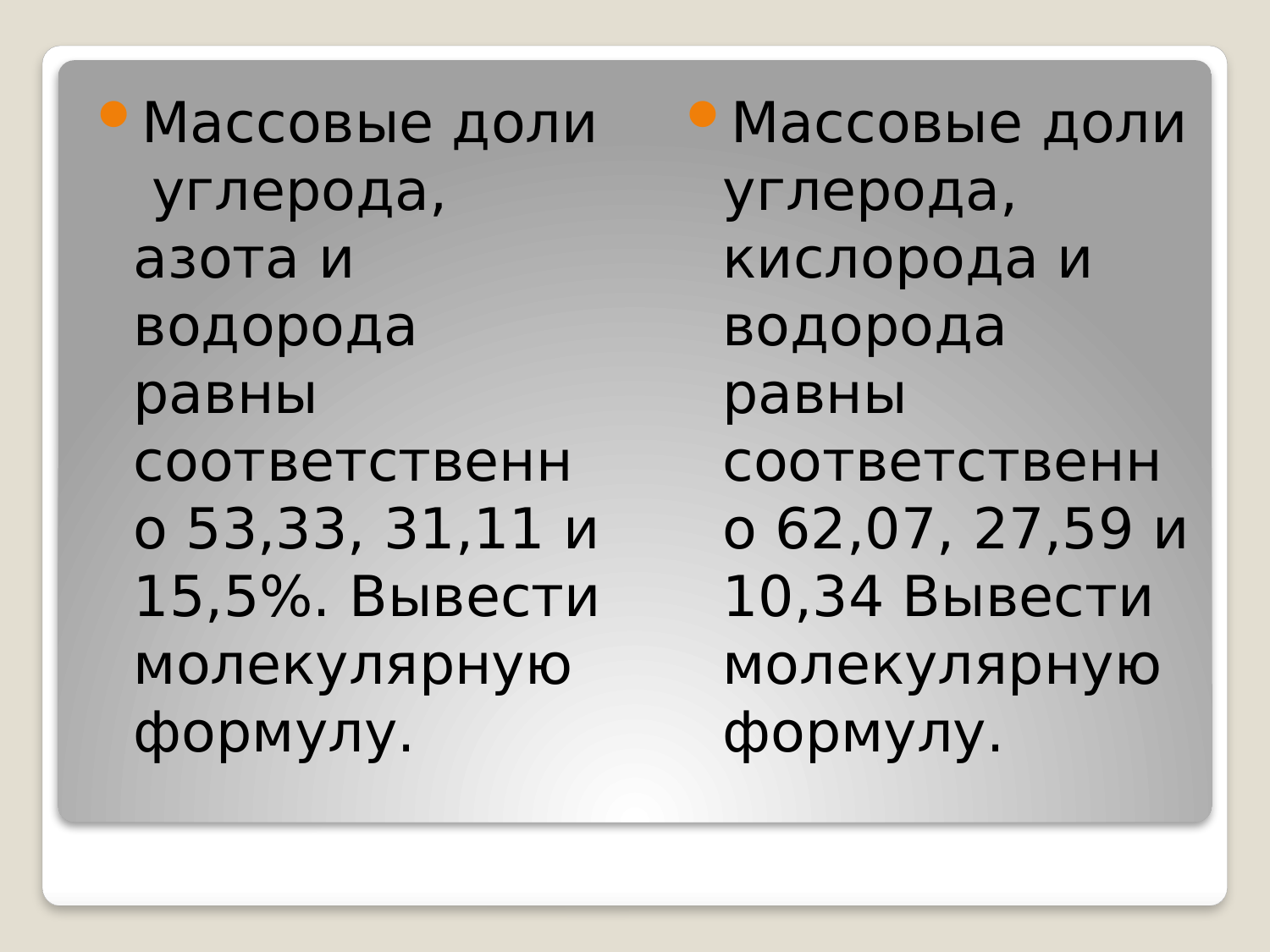

Массовые доли  углерода, азота и водорода равны соответственно 53,33, 31,11 и 15,5%. Вывести молекулярную формулу.

Массовые доли углерода, кислорода и водорода равны соответственно 62,07, 27,59 и 10,34 Вывести молекулярную формулу.
#